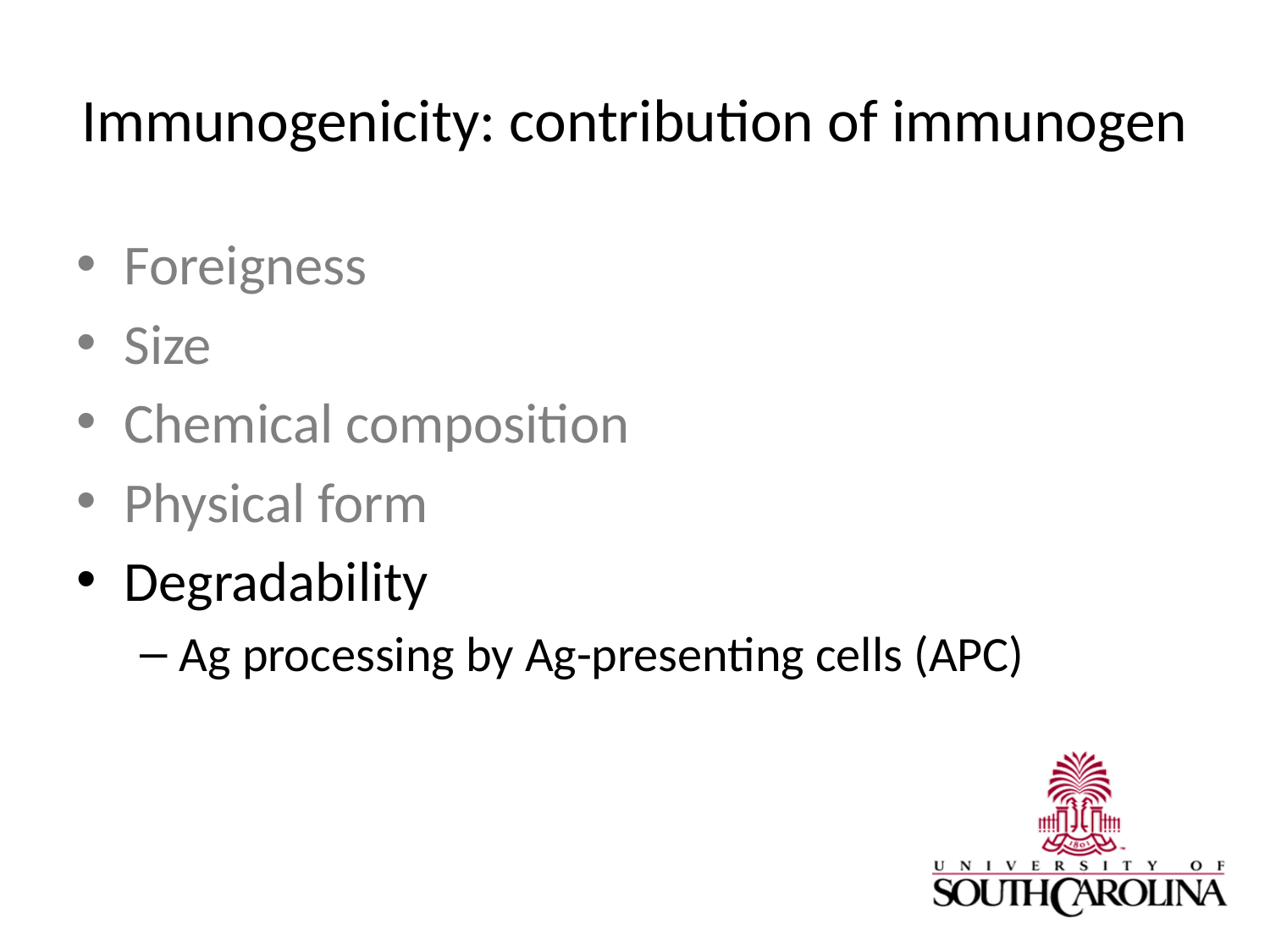

# Immunogenicity: contribution of immunogen
Foreigness
Size
Chemical composition
Physical form
Degradability
Ag processing by Ag-presenting cells (APC)